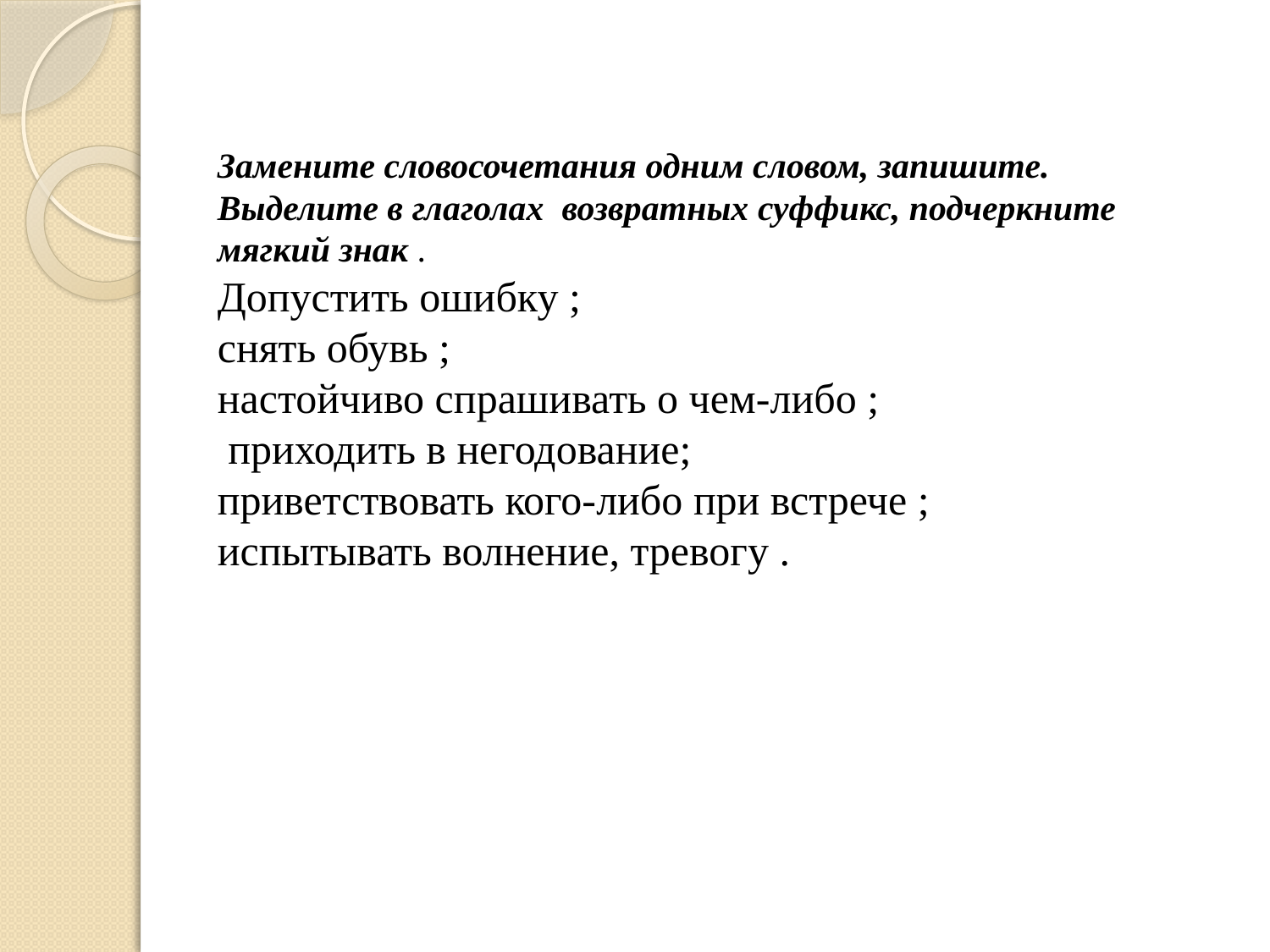

#
Замените словосочетания одним словом, запишите. Выделите в глаголах  возвратных суффикс, подчеркните мягкий знак .
Допустить ошибку ;
снять обувь ;
настойчиво спрашивать о чем-либо ;
 приходить в негодование;
приветствовать кого-либо при встрече ;
испытывать волнение, тревогу .